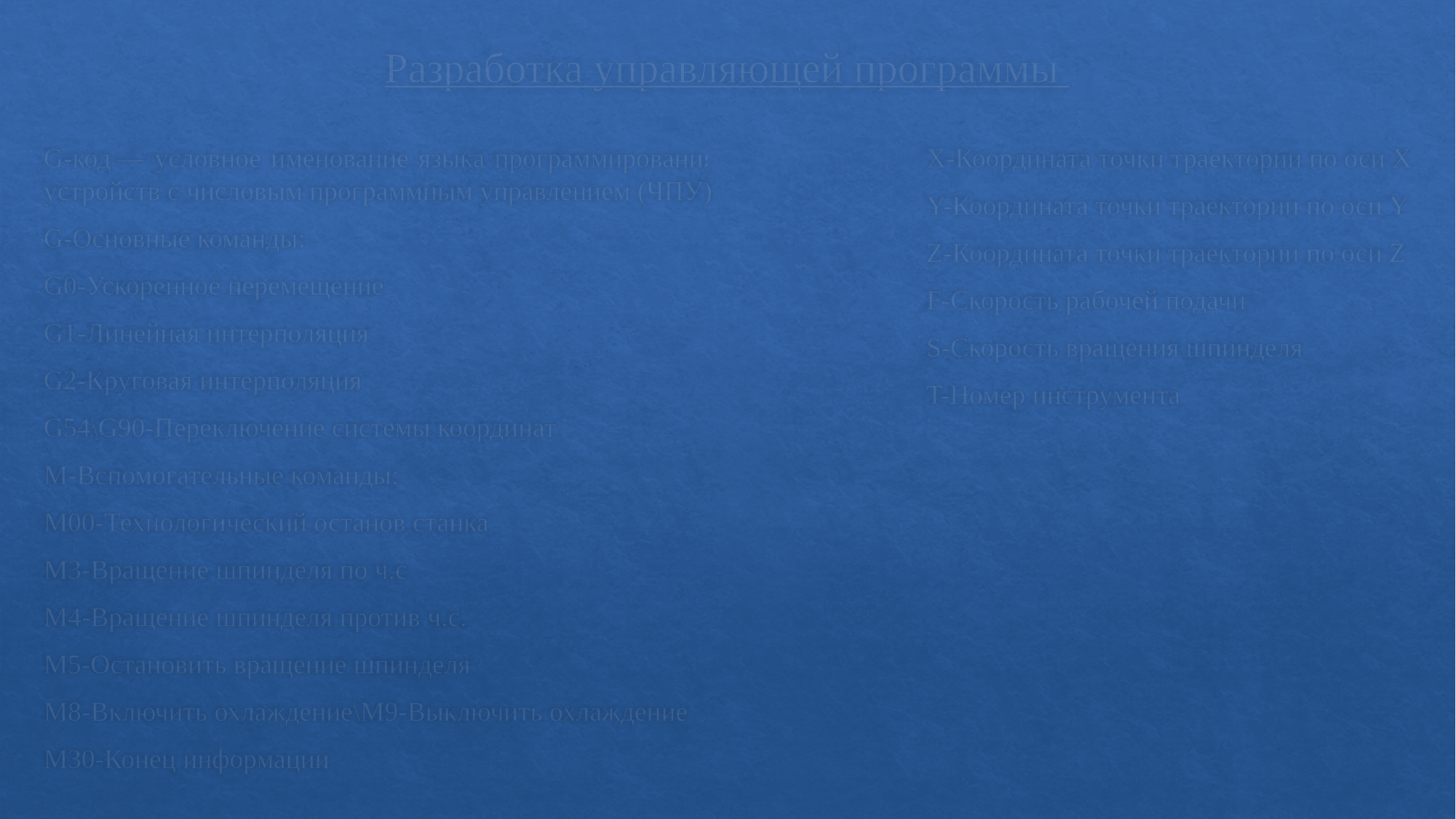

# Разработка управляющей программы
G-код — условное именование языка программирования устройств с числовым программным управлением (ЧПУ)
G-Основные команды:
G0-Ускоренное перемещение
G1-Линейная интерполяция
G2-Круговая интерполяция
G54\G90-Переключение системы координат
M-Вспомогательные команды:
М00-Технологический останов станка
M3-Вращение шпинделя по ч.с
М4-Вращение шпинделя против ч.с.
М5-Остановить вращение шпинделя
М8-Включить охлаждение\М9-Выключить охлаждение
М30-Конец информации

Х-Координата точки траектории по оси Х
Y-Координата точки траектории по оси Y
Z-Координата точки траектории по оси Z
F-Скорость рабочей подачи
S-Скорость вращения шпинделя
T-Номер инструмента